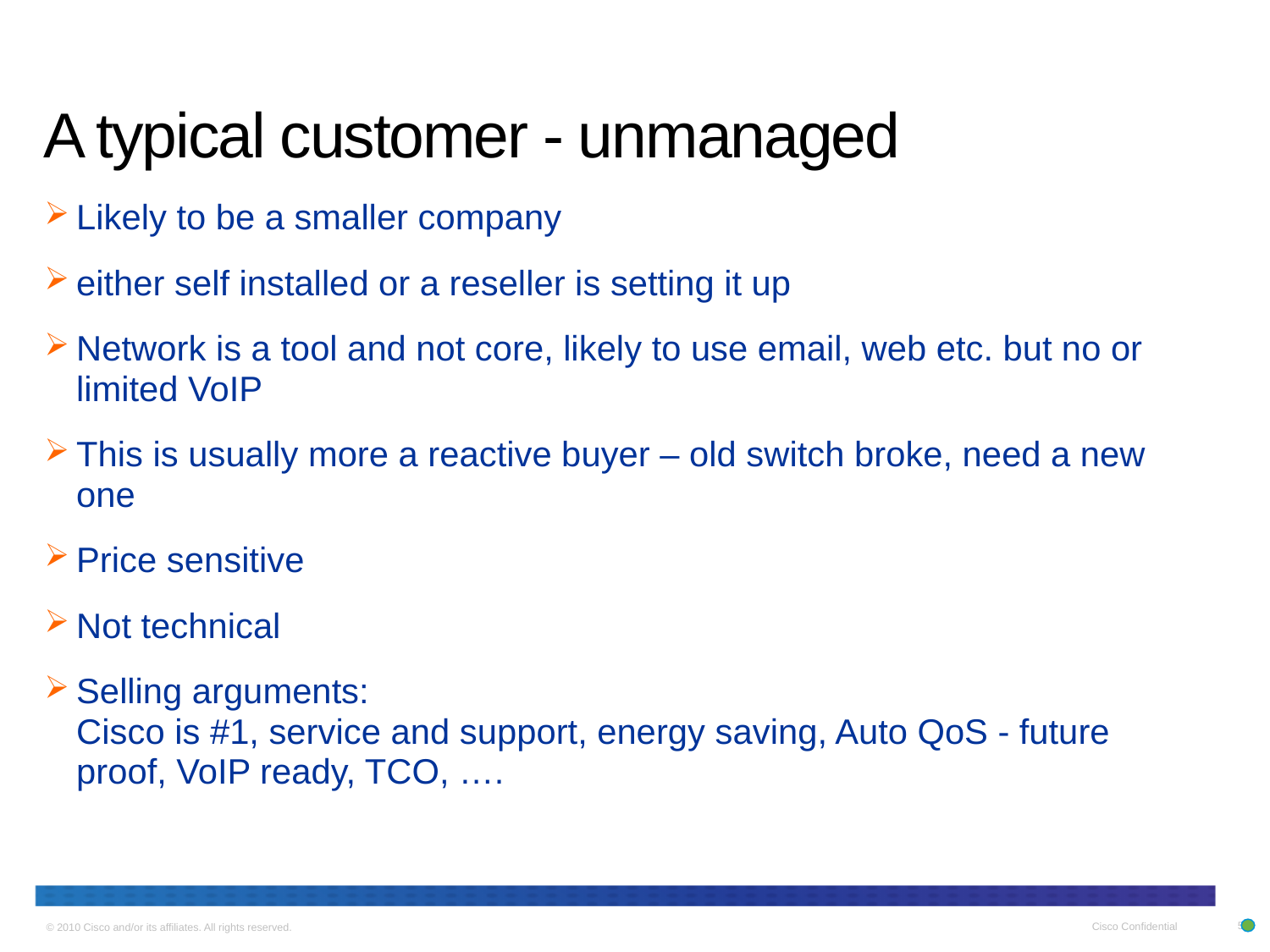

# A typical customer - unmanaged
Likely to be a smaller company
either self installed or a reseller is setting it up
Network is a tool and not core, likely to use email, web etc. but no or limited VoIP
This is usually more a reactive buyer – old switch broke, need a new one
Price sensitive
Not technical
Selling arguments:
Cisco is #1, service and support, energy saving, Auto QoS - future proof, VoIP ready, TCO, ….